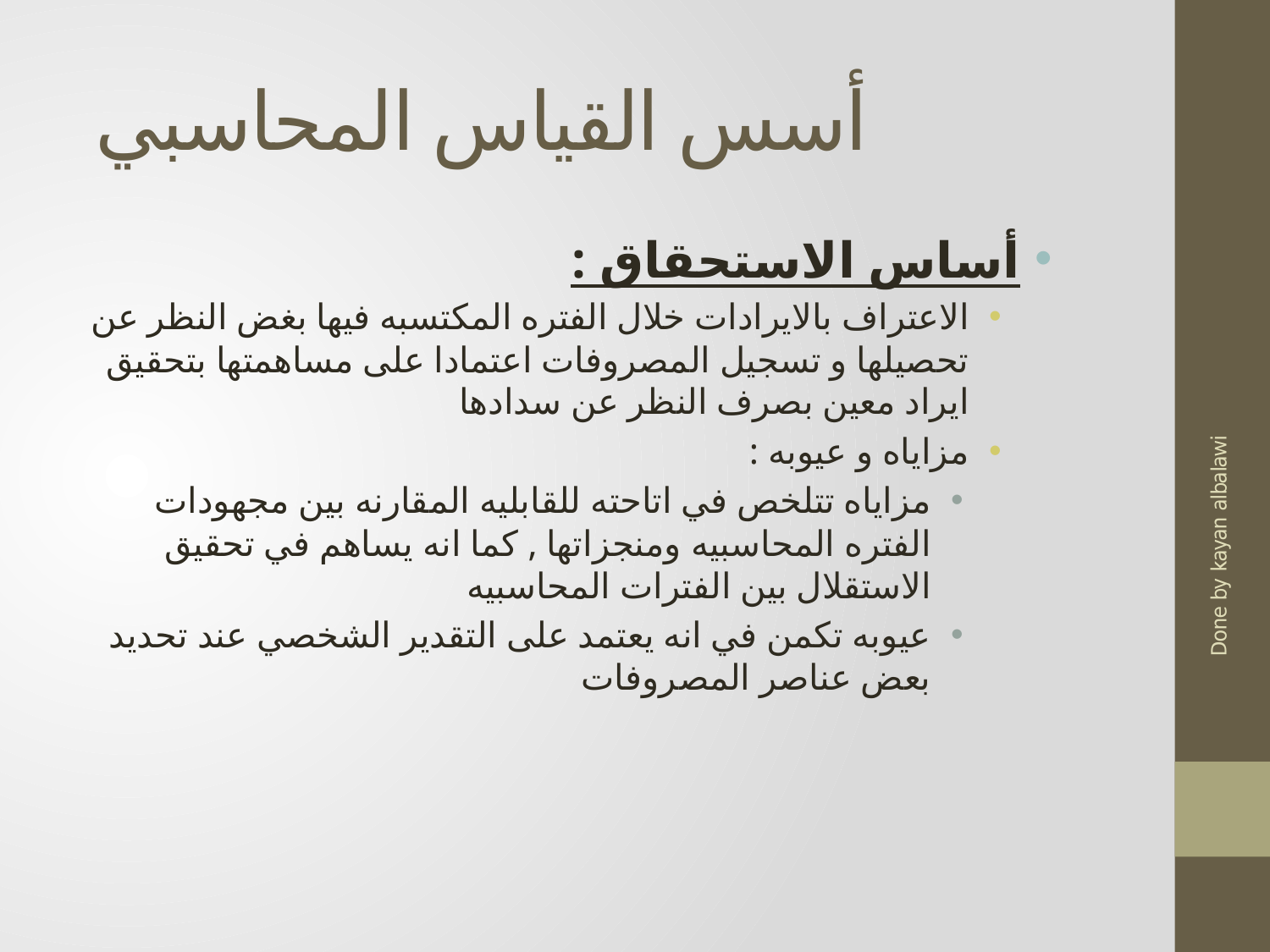

# أسس القياس المحاسبي
أساس الاستحقاق :
الاعتراف بالايرادات خلال الفتره المكتسبه فيها بغض النظر عن تحصيلها و تسجيل المصروفات اعتمادا على مساهمتها بتحقيق ايراد معين بصرف النظر عن سدادها
مزاياه و عيوبه :
مزاياه تتلخص في اتاحته للقابليه المقارنه بين مجهودات الفتره المحاسبيه ومنجزاتها , كما انه يساهم في تحقيق الاستقلال بين الفترات المحاسبيه
عيوبه تكمن في انه يعتمد على التقدير الشخصي عند تحديد بعض عناصر المصروفات

Done by kayan albalawi